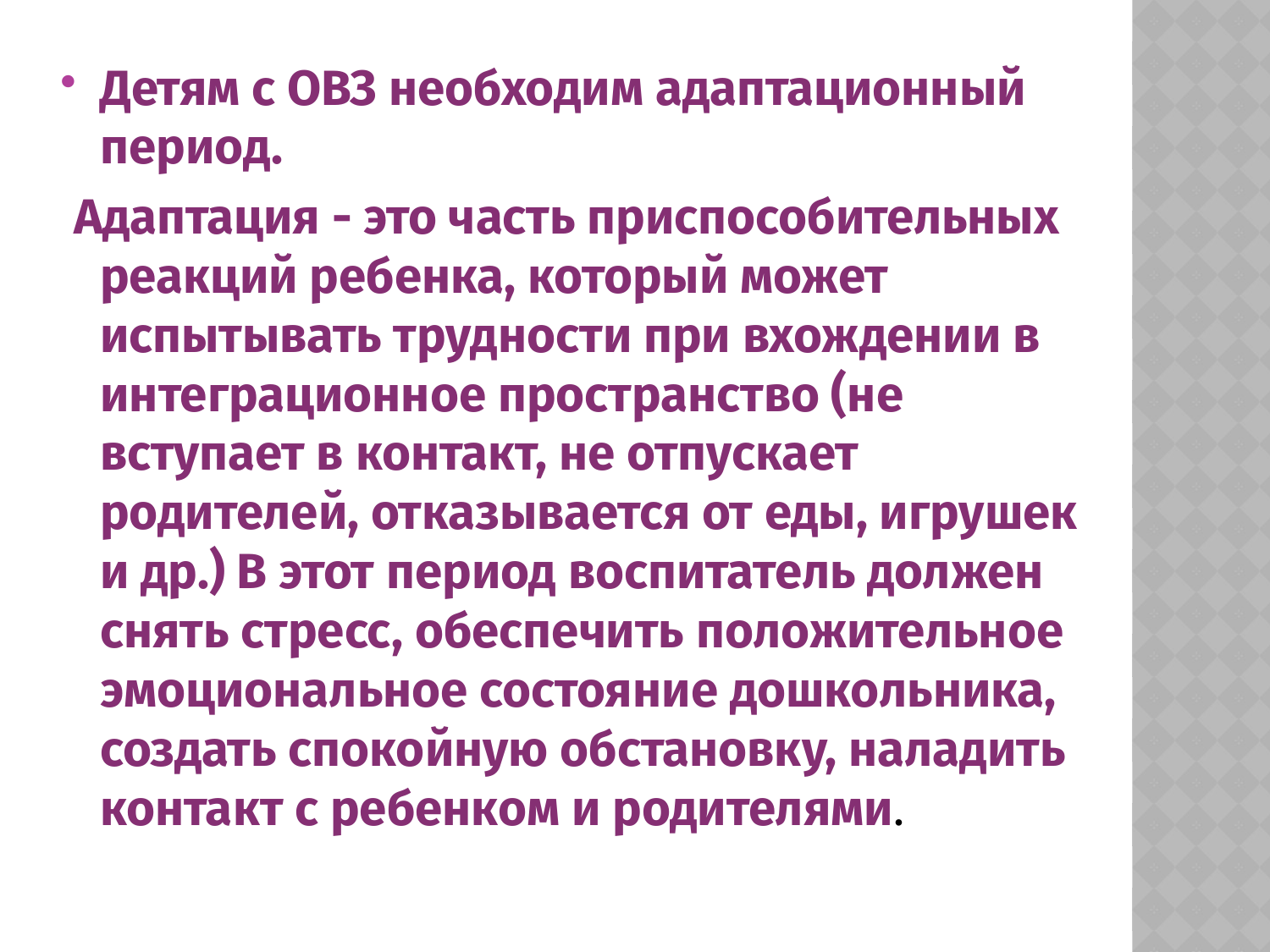

Детям с ОВЗ необходим адаптационный период.
 Адаптация - это часть приспособительных реакций ребенка, который может испытывать трудности при вхождении в интеграционное пространство (не вступает в контакт, не отпускает родителей, отказывается от еды, игрушек и др.) В этот период воспитатель должен снять стресс, обеспечить положительное эмоциональное состояние дошкольника, создать спокойную обстановку, наладить контакт с ребенком и родителями.